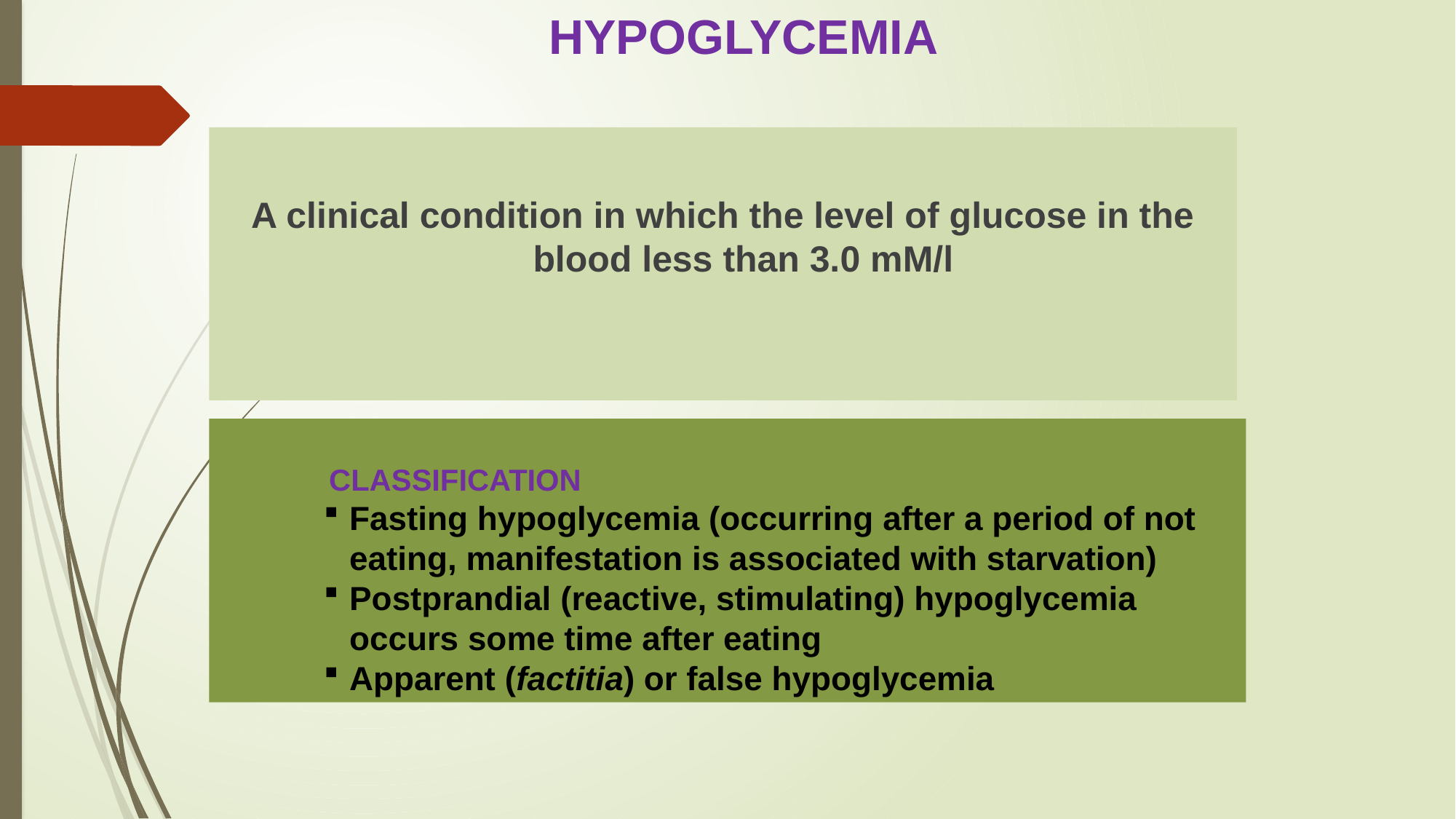

# HYPOGLYCEMIA

A clinical condition in which the level of glucose in the blood less than 3.0 mM/l

	CLASSIFICATION
Fasting hypoglycemia (occurring after a period of not eating, manifestation is associated with starvation)
Postprandial (reactive, stimulating) hypoglycemia occurs some time after eating
Apparent (factitia) or false hypoglycemia